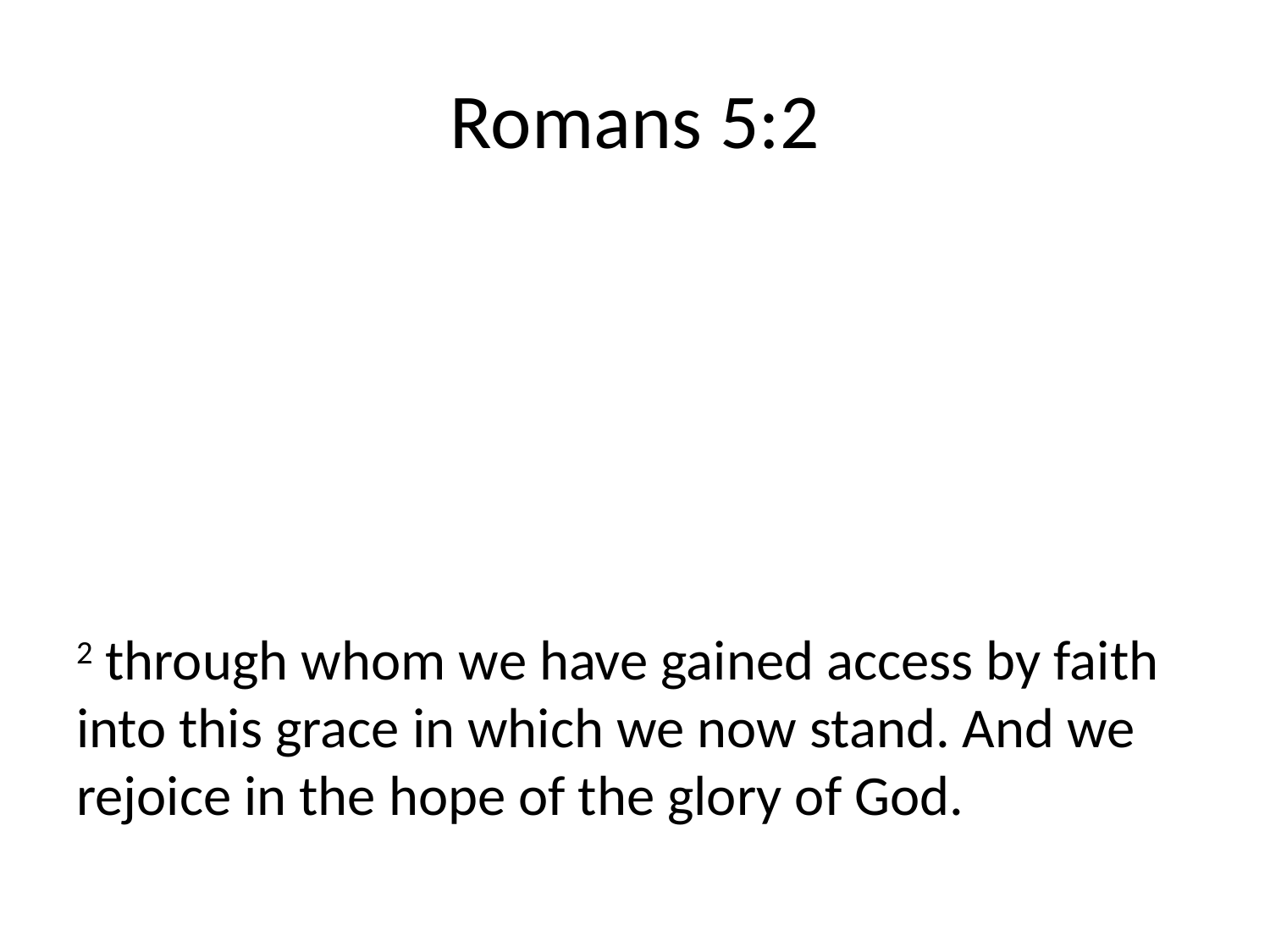

# Romans 5:2

2 through whom we have gained access by faith into this grace in which we now stand. And we rejoice in the hope of the glory of God.